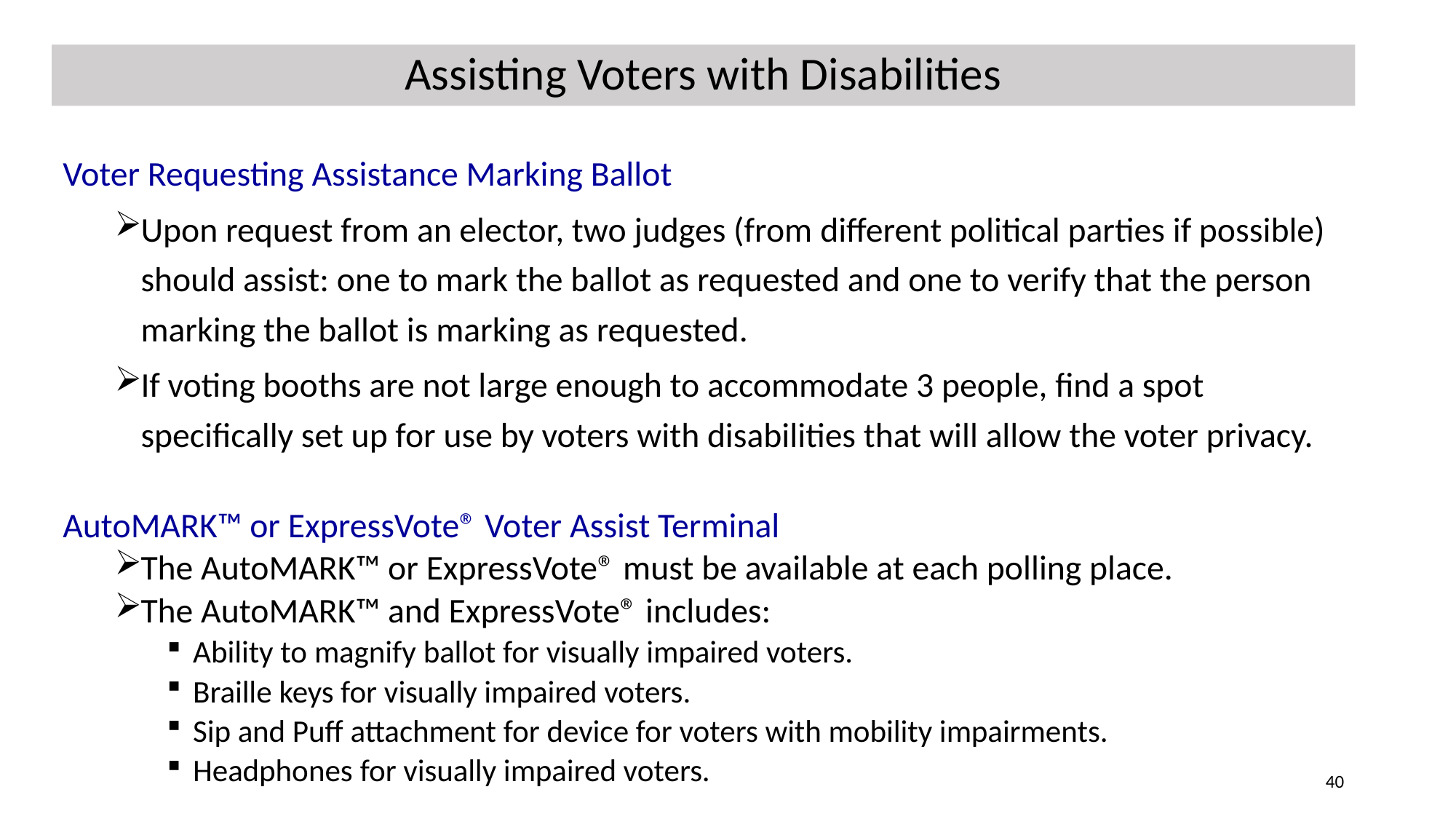

Assisting Voters with Disabilities
Voter Requesting Assistance Marking Ballot
Upon request from an elector, two judges (from different political parties if possible) should assist: one to mark the ballot as requested and one to verify that the person marking the ballot is marking as requested.
If voting booths are not large enough to accommodate 3 people, find a spot specifically set up for use by voters with disabilities that will allow the voter privacy.

AutoMARK™ or ExpressVote® Voter Assist Terminal
The AutoMARK™ or ExpressVote® must be available at each polling place.
The AutoMARK™ and ExpressVote® includes:
Ability to magnify ballot for visually impaired voters.
Braille keys for visually impaired voters.
Sip and Puff attachment for device for voters with mobility impairments.
Headphones for visually impaired voters.

40